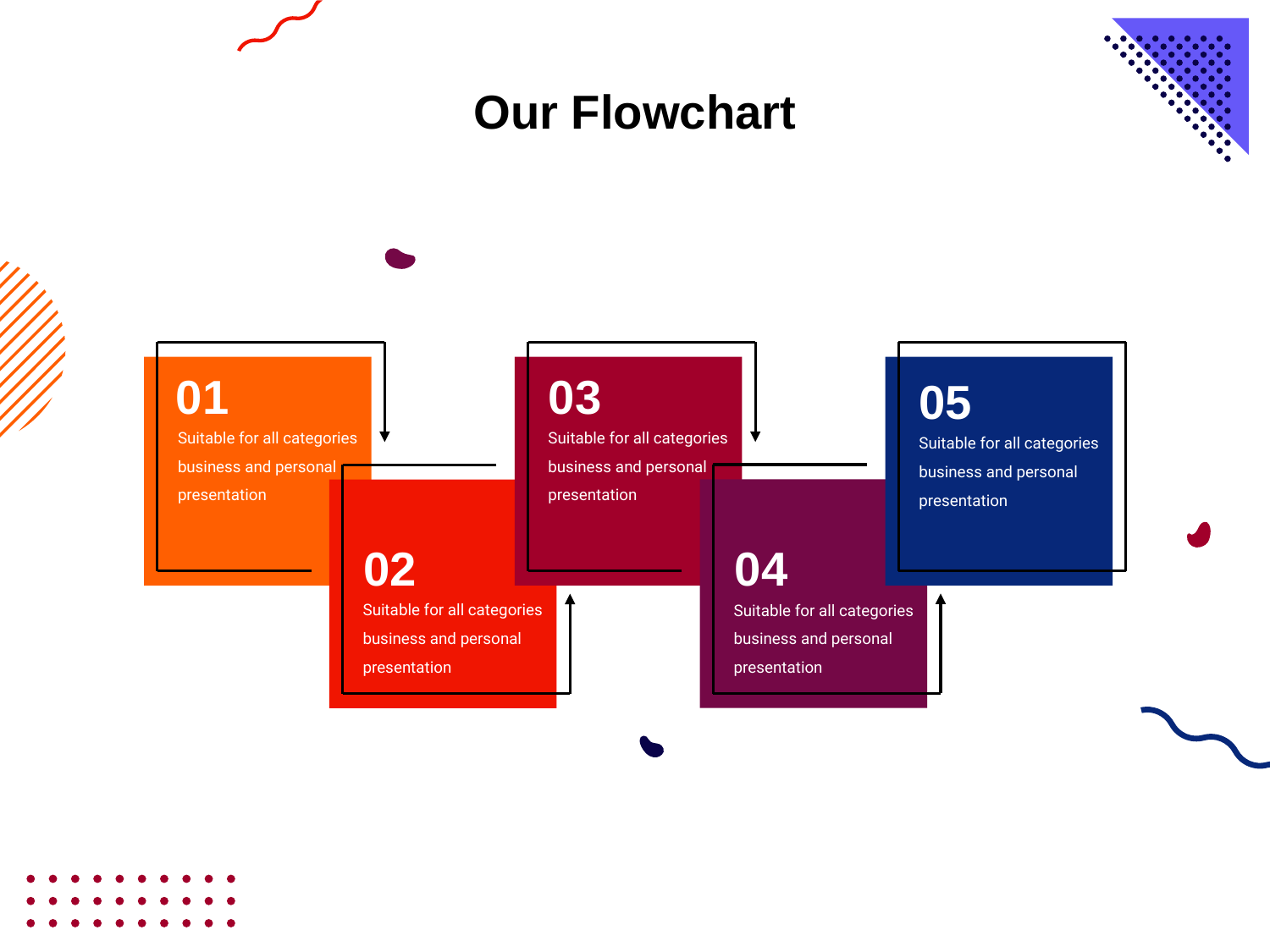

# Our Flowchart

01
03
05
Suitable for all categories business and personal presentation
Suitable for all categories business and personal presentation
Suitable for all categories business and personal presentation

02
04
Suitable for all categories business and personal presentation
Suitable for all categories business and personal presentation